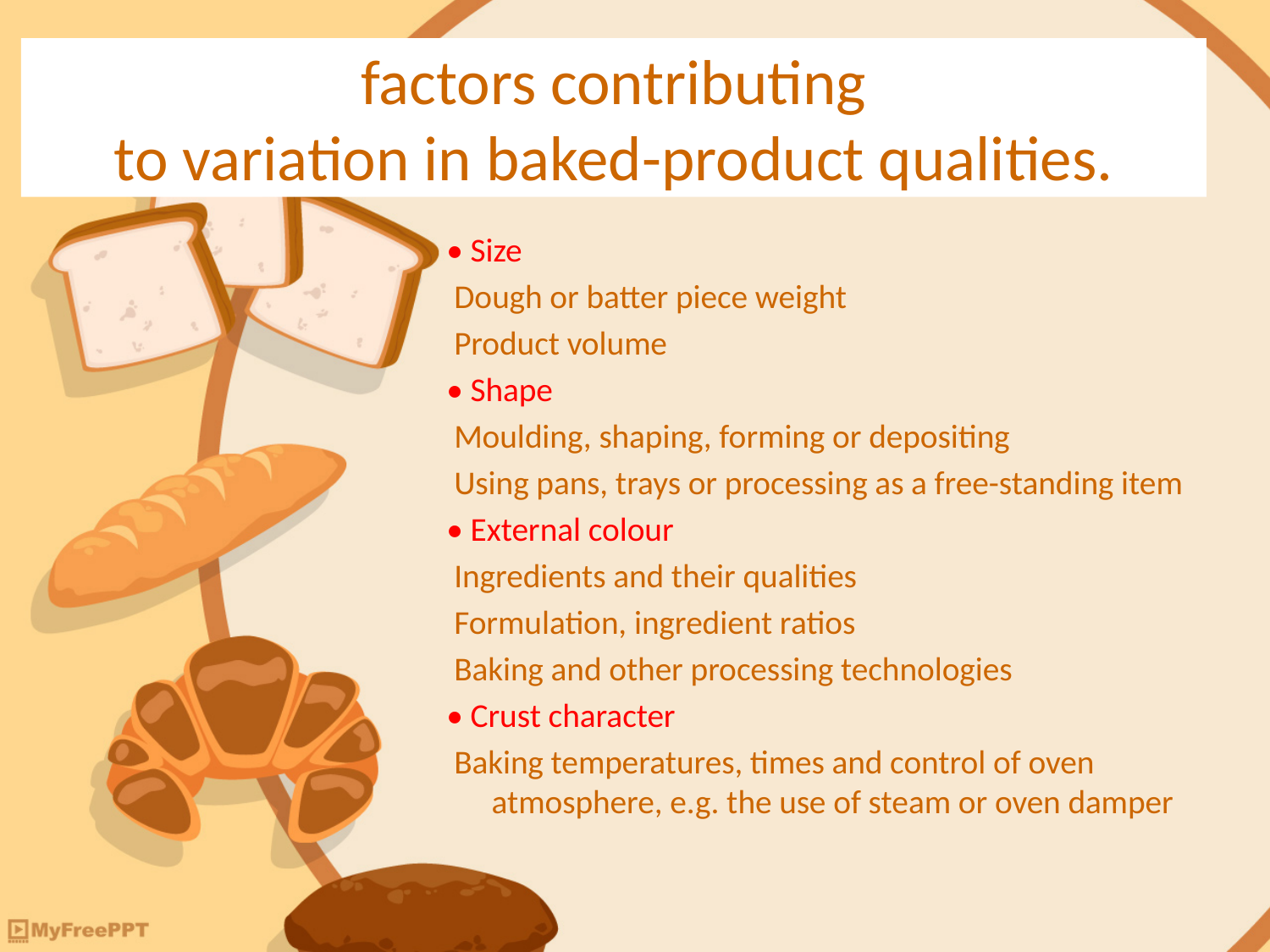

# factors contributing to variation in baked-product qualities.
• Size
 Dough or batter piece weight
 Product volume
• Shape
 Moulding, shaping, forming or depositing
 Using pans, trays or processing as a free-standing item
• External colour
 Ingredients and their qualities
 Formulation, ingredient ratios
 Baking and other processing technologies
• Crust character
 Baking temperatures, times and control of oven atmosphere, e.g. the use of steam or oven damper